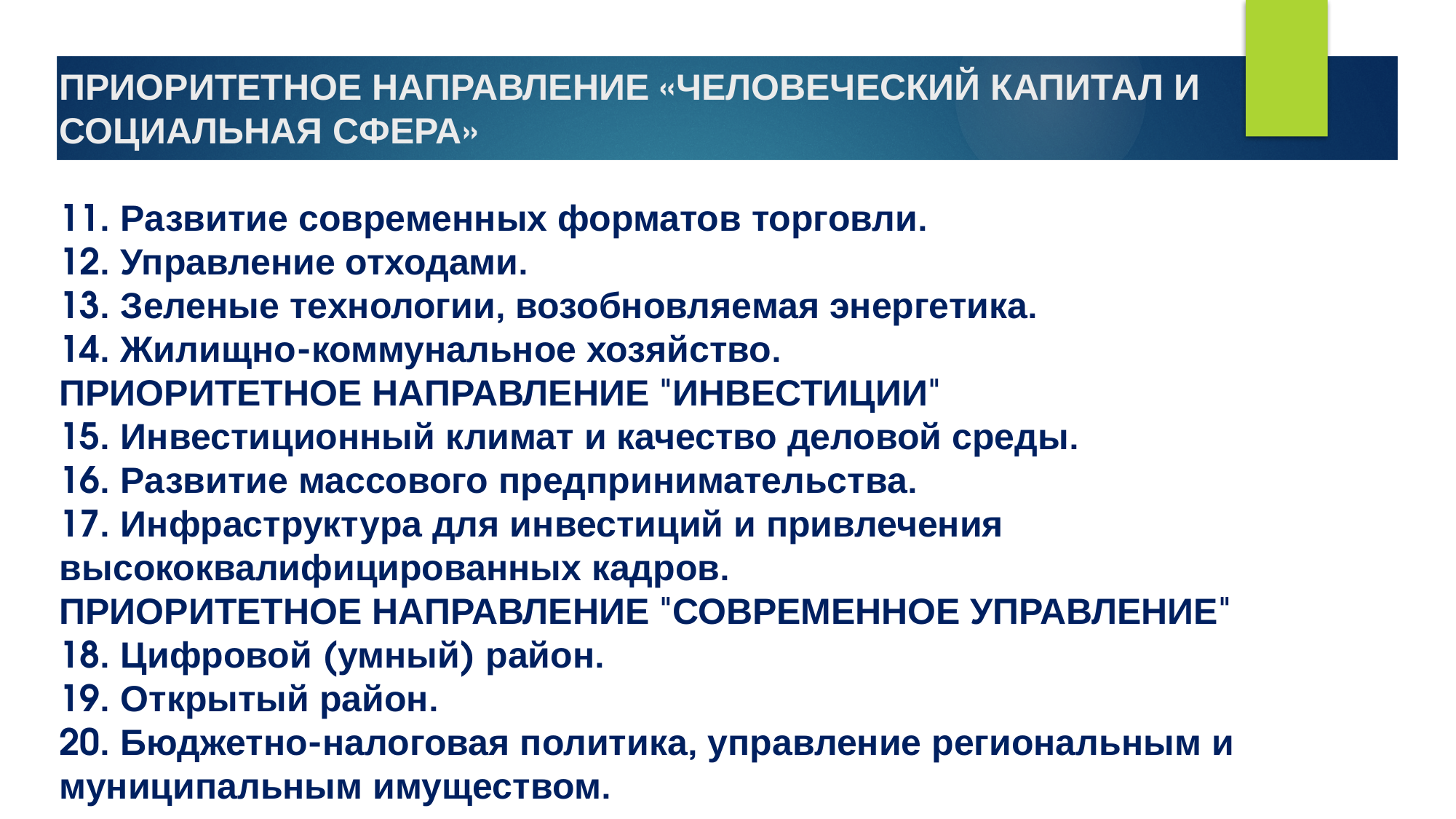

# Приоритетное направление «Человеческий капитал и социальная сфера» 11. Развитие современных форматов торговли. 12. Управление отходами. 13. Зеленые технологии, возобновляемая энергетика. 14. Жилищно-коммунальное хозяйство. Приоритетное направление "Инвестиции" 15. Инвестиционный климат и качество деловой среды. 16. Развитие массового предпринимательства. 17. Инфраструктура для инвестиций и привлечения высококвалифицированных кадров. Приоритетное направление "Современное управление" 18. Цифровой (умный) район. 19. Открытый район. 20. Бюджетно-налоговая политика, управление региональным и муниципальным имуществом.